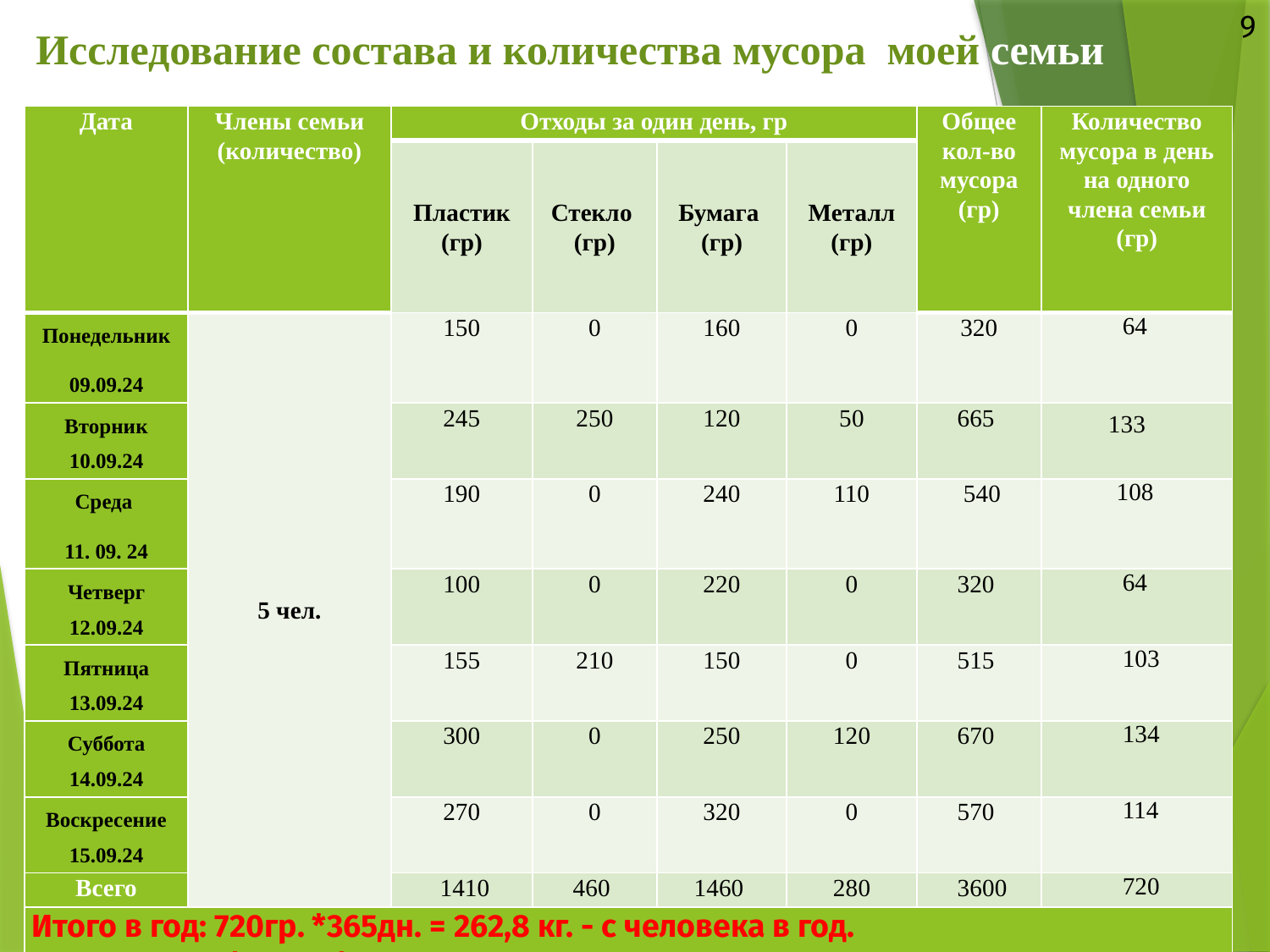

9
Исследование состава и количества мусора  моей семьи
| Дата | Члены семьи (количество) | Отходы за один день, гр |  |  |  | Общее кол-во мусора (гр) | Количество мусора в день на одного члена семьи (гр) |
| --- | --- | --- | --- | --- | --- | --- | --- |
|  |  | Пластик (гр) | Стекло (гр) | Бумага (гр) | Металл (гр) |  |  |
| Понедельник 09.09.24 | 5 чел. | 150 | 0 | 160 | 0 | 320 | 64 |
| Вторник 10.09.24 |  | 245 | 250 | 120 | 50 | 665 | 133 |
| Среда 11. 09. 24 |  | 190 | 0 | 240 | 110 | 540 | 108 |
| Четверг 12.09.24 |  | 100 | 0 | 220 | 0 | 320 | 64 |
| Пятница 13.09.24 |  | 155 | 210 | 150 | 0 | 515 | 103 |
| Суббота 14.09.24 |  | 300 | 0 | 250 | 120 | 670 | 134 |
| Воскресение 15.09.24 |  | 270 | 0 | 320 | 0 | 570 | 114 |
| Всего |  | 1410 | 460 | 1460 | 280 | 3600 | 720 |
| Итого в год: 720гр. \*365дн. = 262,8 кг. - с человека в год. 720 кг.\*365дн.\*5чел. =1т.314 кг. – с 5– х членов семьи в год |  |  |  |  |  |  |  |